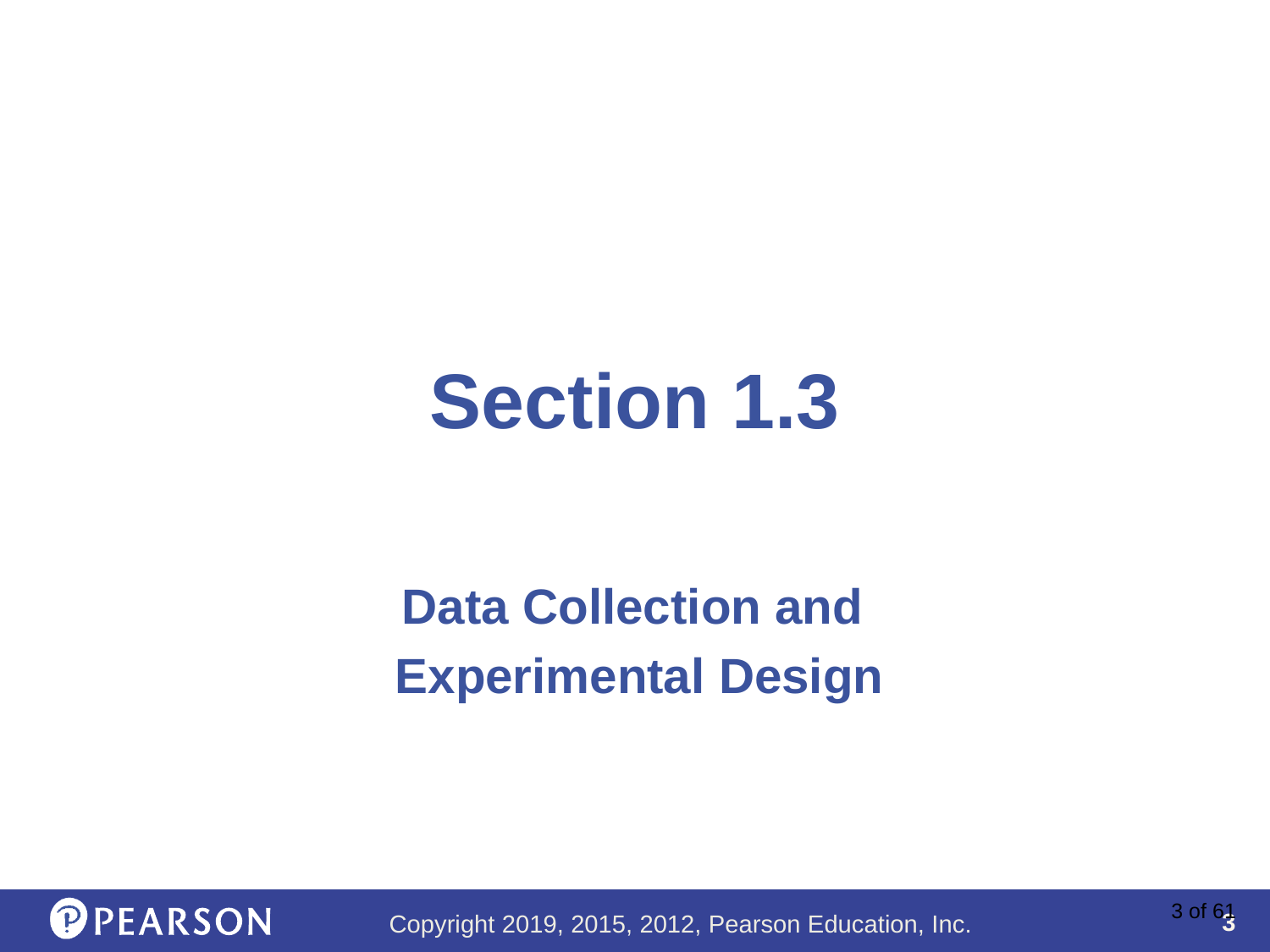

# Section 1.3

Data Collection and
Experimental Design
3 of 61